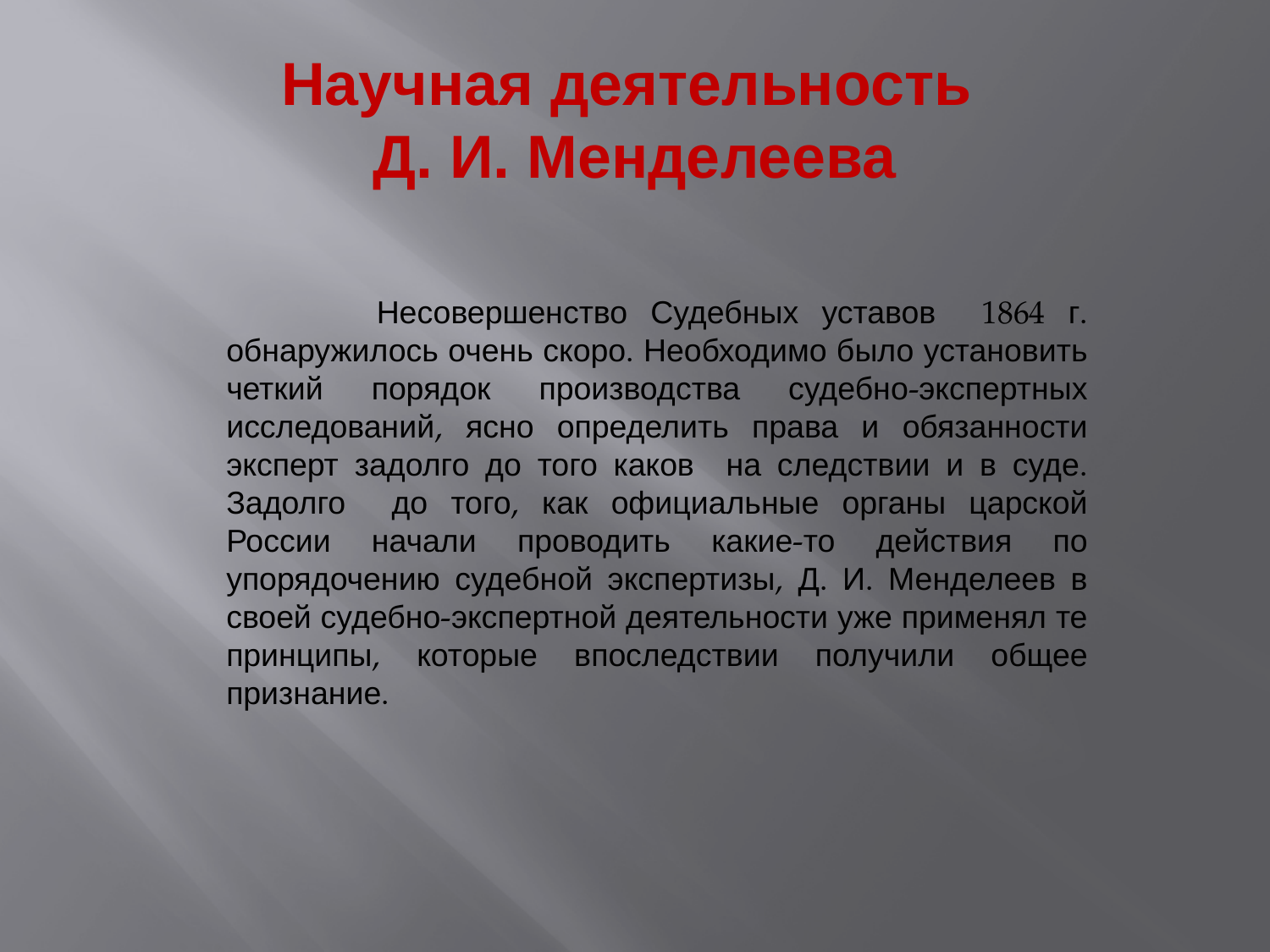

# Научная деятельность Д. И. Менделеева
         Несовершенство Судебных уставов  1864 г. обнаружилось очень скоро. Необходимо было установить четкий порядок производства судебно-экспертных исследований, ясно определить права и обязанности эксперт задолго до того каков  на следствии и в суде. Задолго  до того, как официальные органы царской России начали проводить какие-то действия по упорядочению судебной экспертизы, Д. И. Менделеев в своей судебно-экспертной деятельности уже применял те принципы, которые впоследствии получили общее признание.